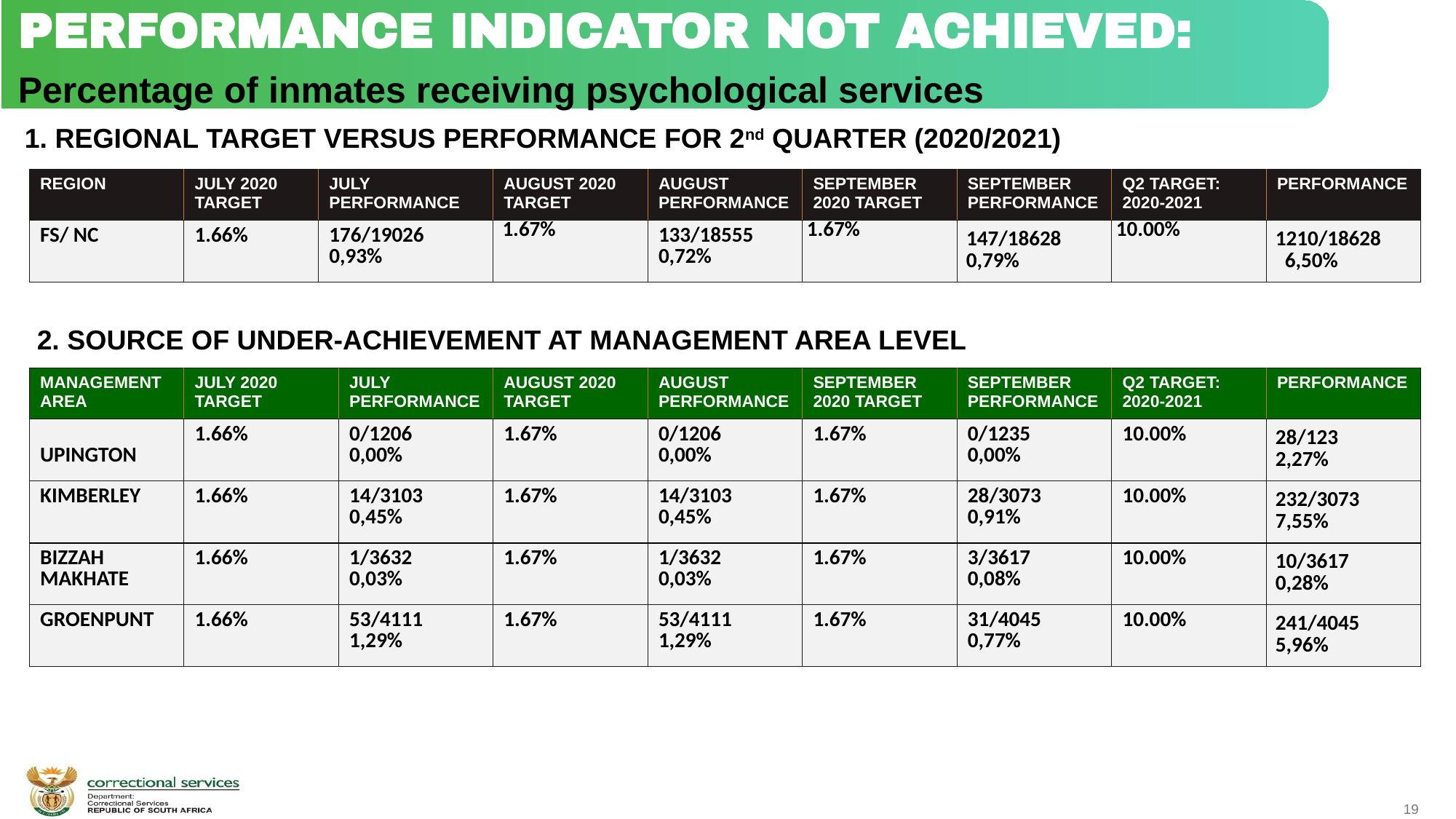

PERFORMANCE INDICATOR NOT ACHIEVED:
Percentage of inmates receiving psychological services
1. REGIONAL TARGET VERSUS PERFORMANCE FOR 2nd QUARTER (2020/2021)
| REGION | JULY 2020 TARGET | JULY PERFORMANCE | AUGUST 2020 TARGET | AUGUST PERFORMANCE | SEPTEMBER 2020 TARGET | SEPTEMBER PERFORMANCE | Q2 TARGET: 2020-2021 | PERFORMANCE |
| --- | --- | --- | --- | --- | --- | --- | --- | --- |
| FS/ NC | 1.66% | 176/19026 0,93% | 1.67% | 133/18555 0,72% | 1.67% | 147/18628 0,79% | 10.00% | 1210/18628 6,50% |
     2. SOURCE OF UNDER-ACHIEVEMENT AT MANAGEMENT AREA LEVEL
| MANAGEMENT AREA | JULY 2020 TARGET | JULY PERFORMANCE | AUGUST 2020 TARGET | AUGUST PERFORMANCE | SEPTEMBER 2020 TARGET | SEPTEMBER PERFORMANCE | Q2 TARGET: 2020-2021 | PERFORMANCE |
| --- | --- | --- | --- | --- | --- | --- | --- | --- |
| UPINGTON | 1.66% | 0/1206 0,00% | 1.67% | 0/1206 0,00% | 1.67% | 0/1235 0,00% | 10.00% | 28/123 2,27% |
| KIMBERLEY | 1.66% | 14/3103 0,45% | 1.67% | 14/3103 0,45% | 1.67% | 28/3073 0,91% | 10.00% | 232/3073 7,55% |
| BIZZAH MAKHATE | 1.66% | 1/3632 0,03% | 1.67% | 1/3632 0,03% | 1.67% | 3/3617 0,08% | 10.00% | 10/3617 0,28% |
| GROENPUNT | 1.66% | 53/4111 1,29% | 1.67% | 53/4111 1,29% | 1.67% | 31/4045 0,77% | 10.00% | 241/4045 5,96% |